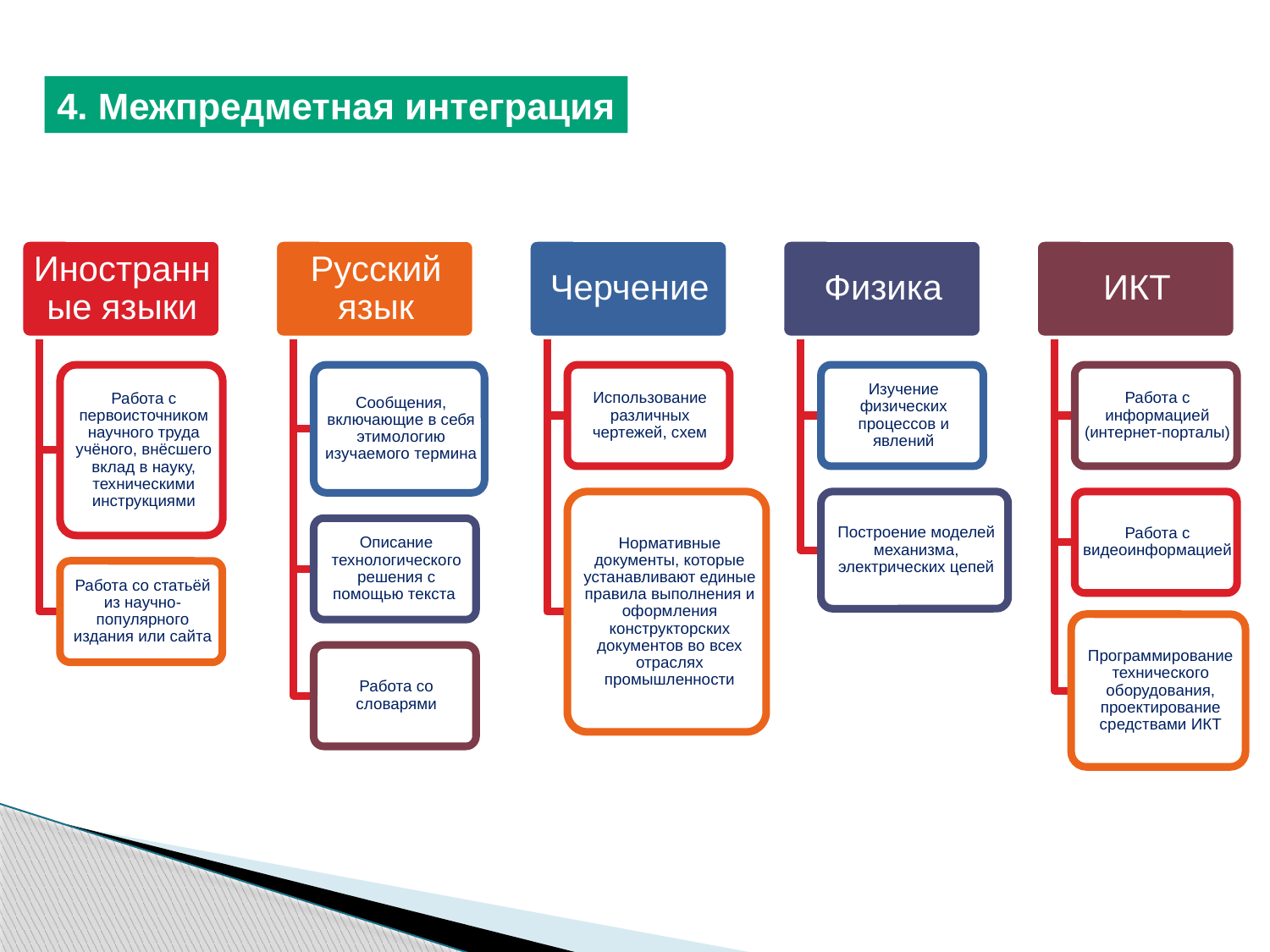

4. Межпредметная интеграция
Иностранные языки
Работа с первоисточником научного труда учёного, внёсшего вклад в науку, техническими инструкциями
Работа со статьёй из научно-популярного издания или сайта
Русский язык
Сообщения, включающие в себя этимологию изучаемого термина
Описание технологического решения с помощью текста
Работа со словарями
Черчение
Использование различных чертежей, схем
Нормативные документы, которые устанавливают единые правила выполнения и оформления конструкторских документов во всех отраслях промышленности
Физика
Изучение физических процессов и явлений
Построение моделей механизма, электрических цепей
ИКТ
Работа с информацией (интернет-порталы)
Работа с видеоинформацией
Программирование технического оборудования, проектирование средствами ИКТ